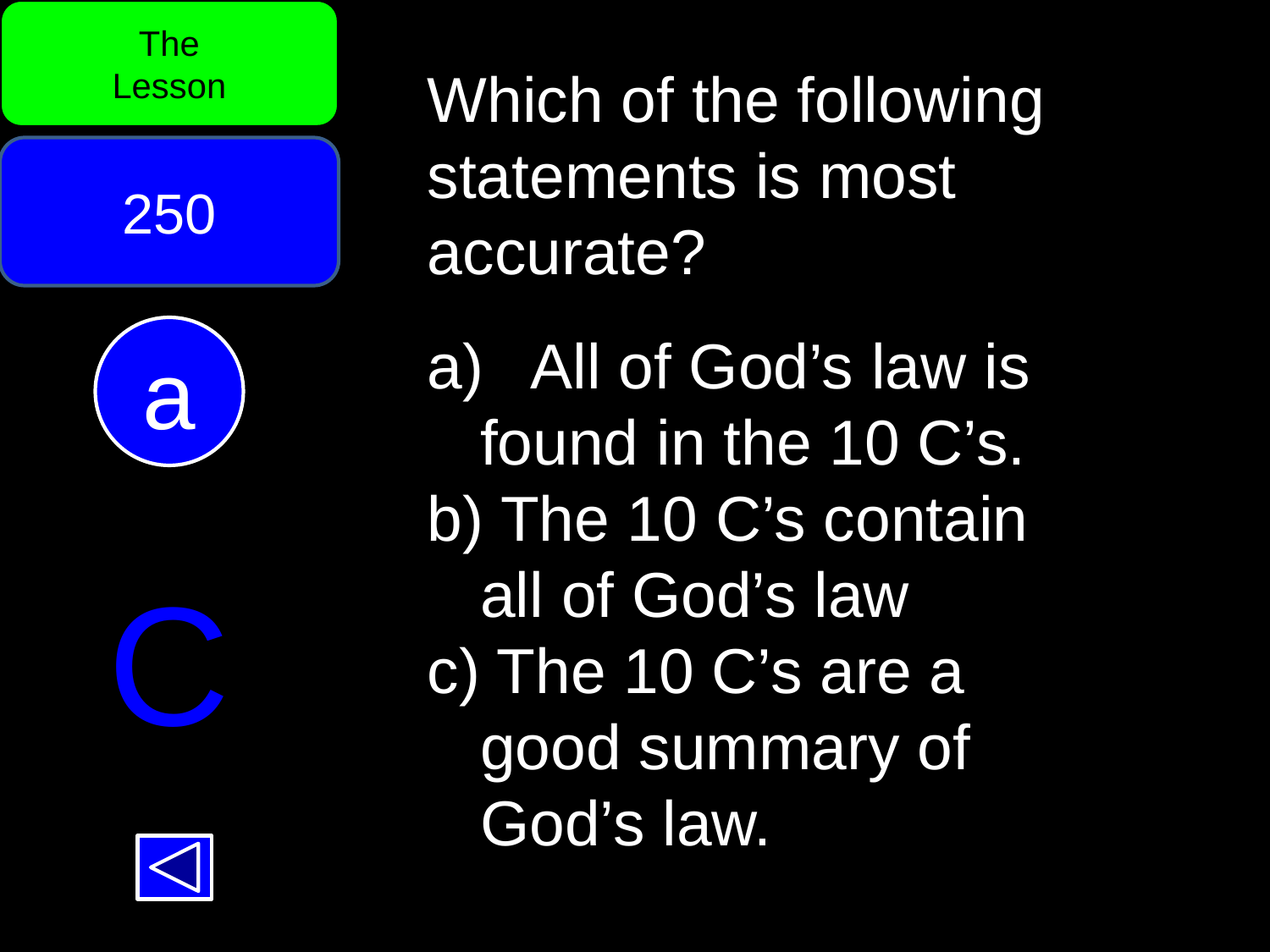

The
Lesson
Which of the following
statements is most
accurate?

All of God’s law is
   found in the 10 C’s.
b) The 10 C’s contain
   all of God’s law
c) The 10 C’s are a
   good summary of
   God’s law.
250
a
C